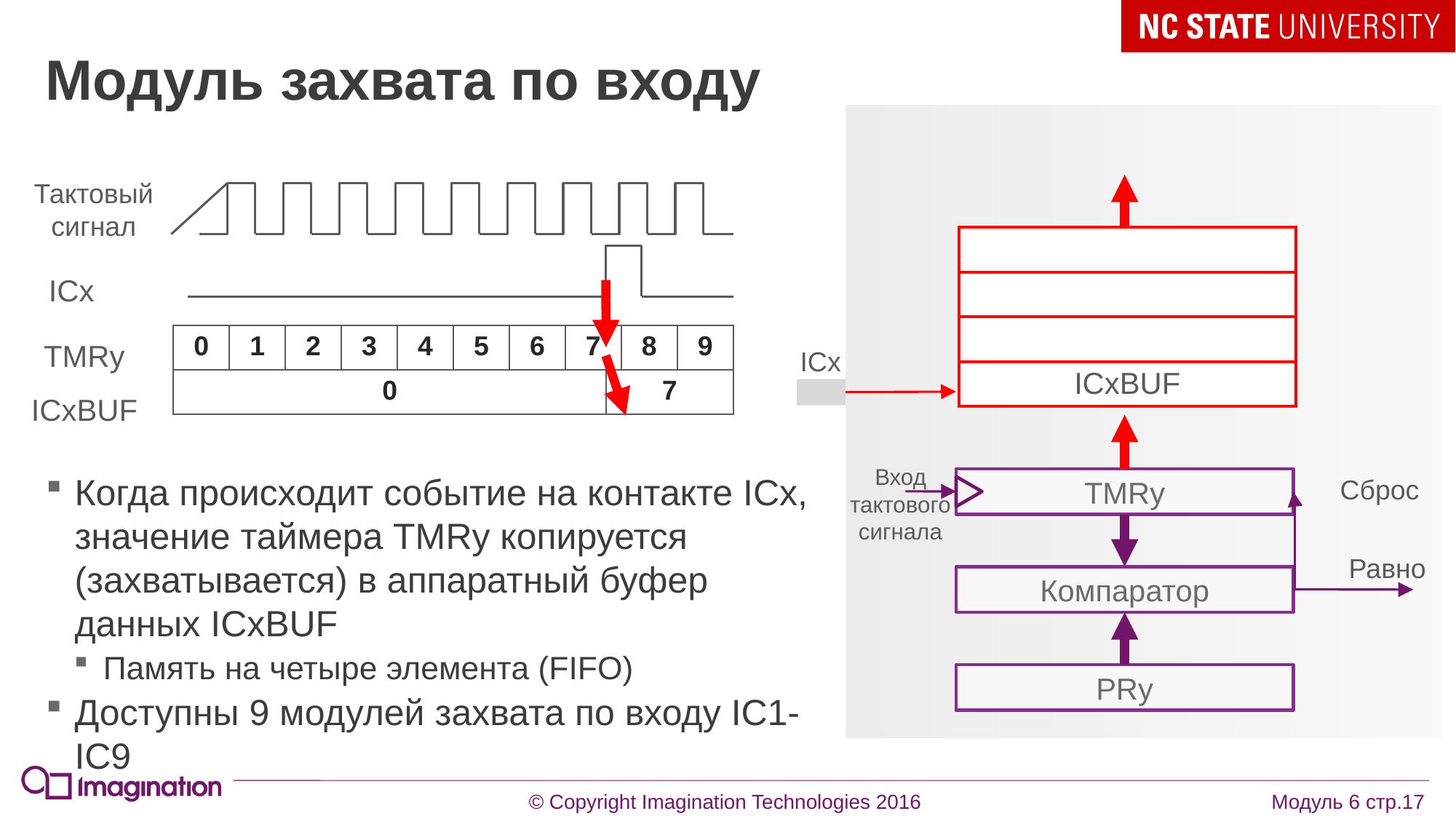

# Модуль захвата по входу

Тактовый сигнал

|  |
| --- |
|  |
|  |
| ICxBUF |

ICx
| 0 | 1 | 2 | 3 | 4 | 5 | 6 | 7 |  | 8 | 9 |
| --- | --- | --- | --- | --- | --- | --- | --- | --- | --- | --- |
| 0 |  |  |  |  |  |  |  | 7 |  |  |
TMRy
ICxBUF
ICx

Вход тактового сигнала
Сброс
TMRy

Равно
Компаратор
PRy
Когда происходит событие на контакте ICx, значение таймера TMRy копируется (захватывается) в аппаратный буфер данных ICxBUF
Память на четыре элемента (FIFO)
Доступны 9 модулей захвата по входу IC1-IC9